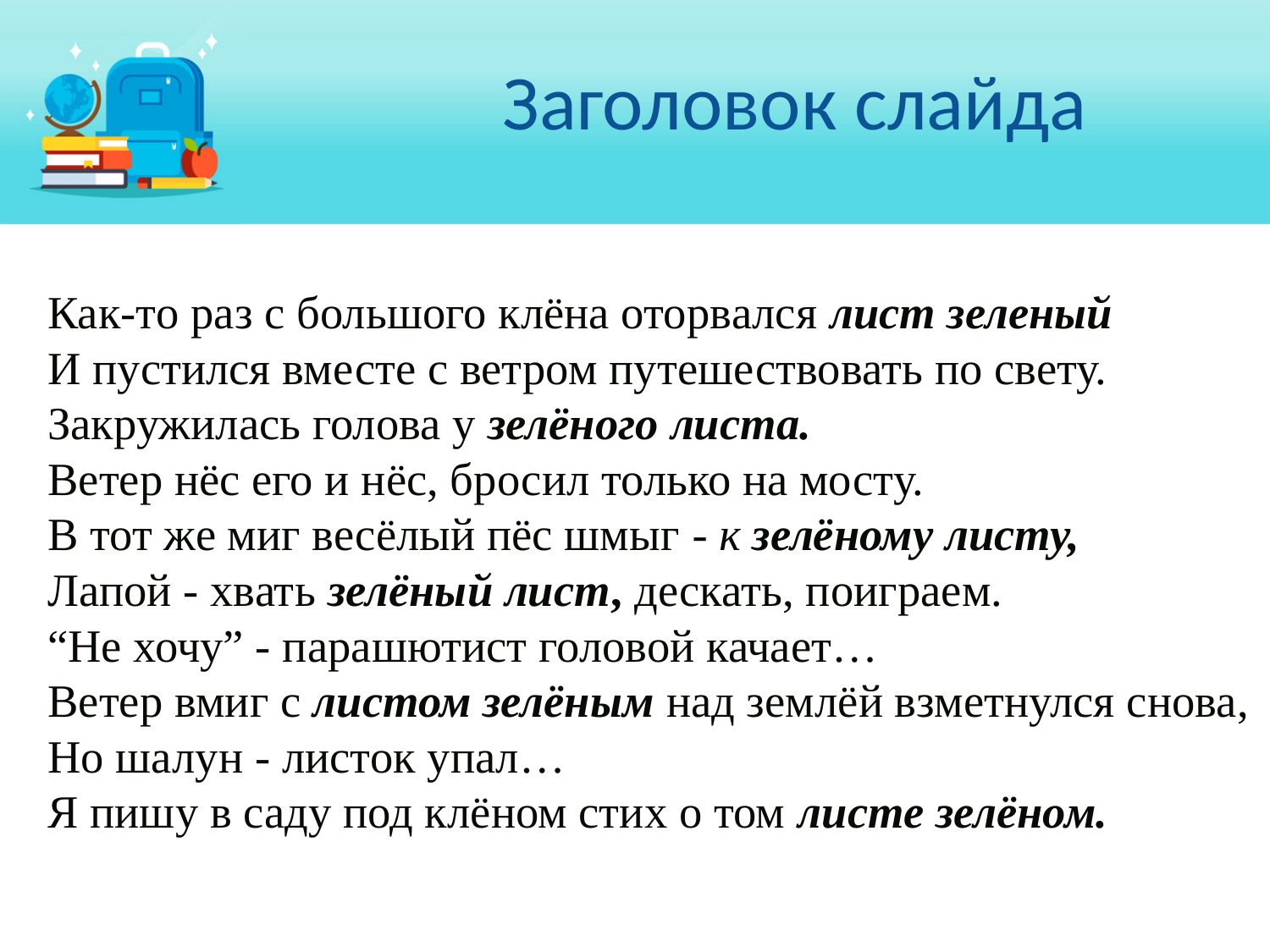

# Заголовок слайда
Как-то раз с большого клёна оторвался лист зеленый
И пустился вместе с ветром путешествовать по свету.
Закружилась голова у зелёного листа.
Ветер нёс его и нёс, бросил только на мосту.
В тот же миг весёлый пёс шмыг - к зелёному листу,
Лапой - хвать зелёный лист, дескать, поиграем.
“Не хочу” - парашютист головой качает…
Ветер вмиг с листом зелёным над землёй взметнулся снова,
Но шалун - листок упал…
Я пишу в саду под клёном стих о том листе зелёном.